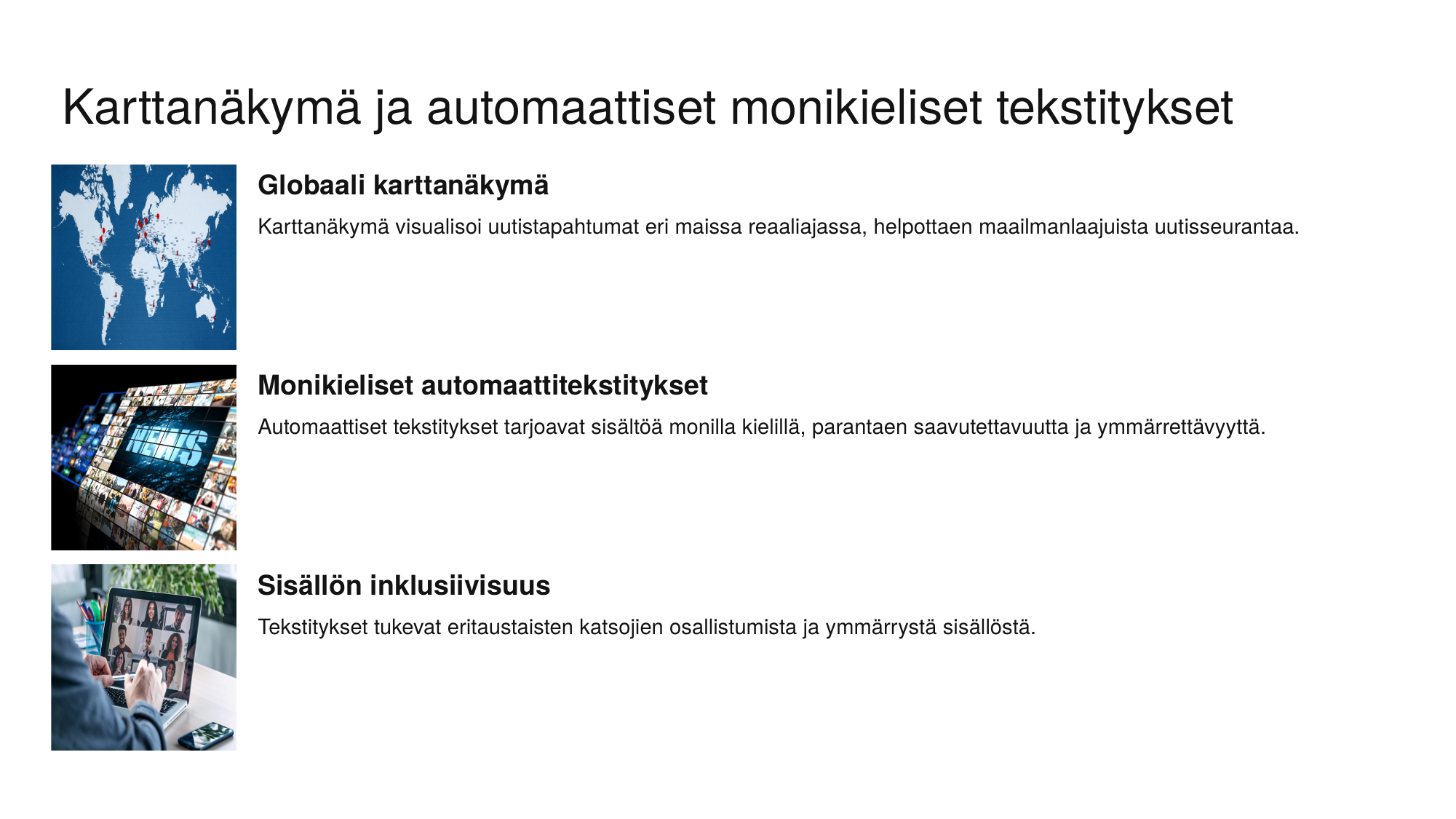

# Karttanäkymä ja automaattiset monikieliset tekstitykset
Globaali karttanäkymä
Karttanäkymä visualisoi uutistapahtumat eri maissa reaaliajassa, helpottaen maailmanlaajuista uutisseurantaa.
Monikieliset automaattitekstitykset
Automaattiset tekstitykset tarjoavat sisältöä monilla kielillä, parantaen saavutettavuutta ja ymmärrettävyyttä.
Sisällön inklusiivisuus
Tekstitykset tukevat eritaustaisten katsojien osallistumista ja ymmärrystä sisällöstä.